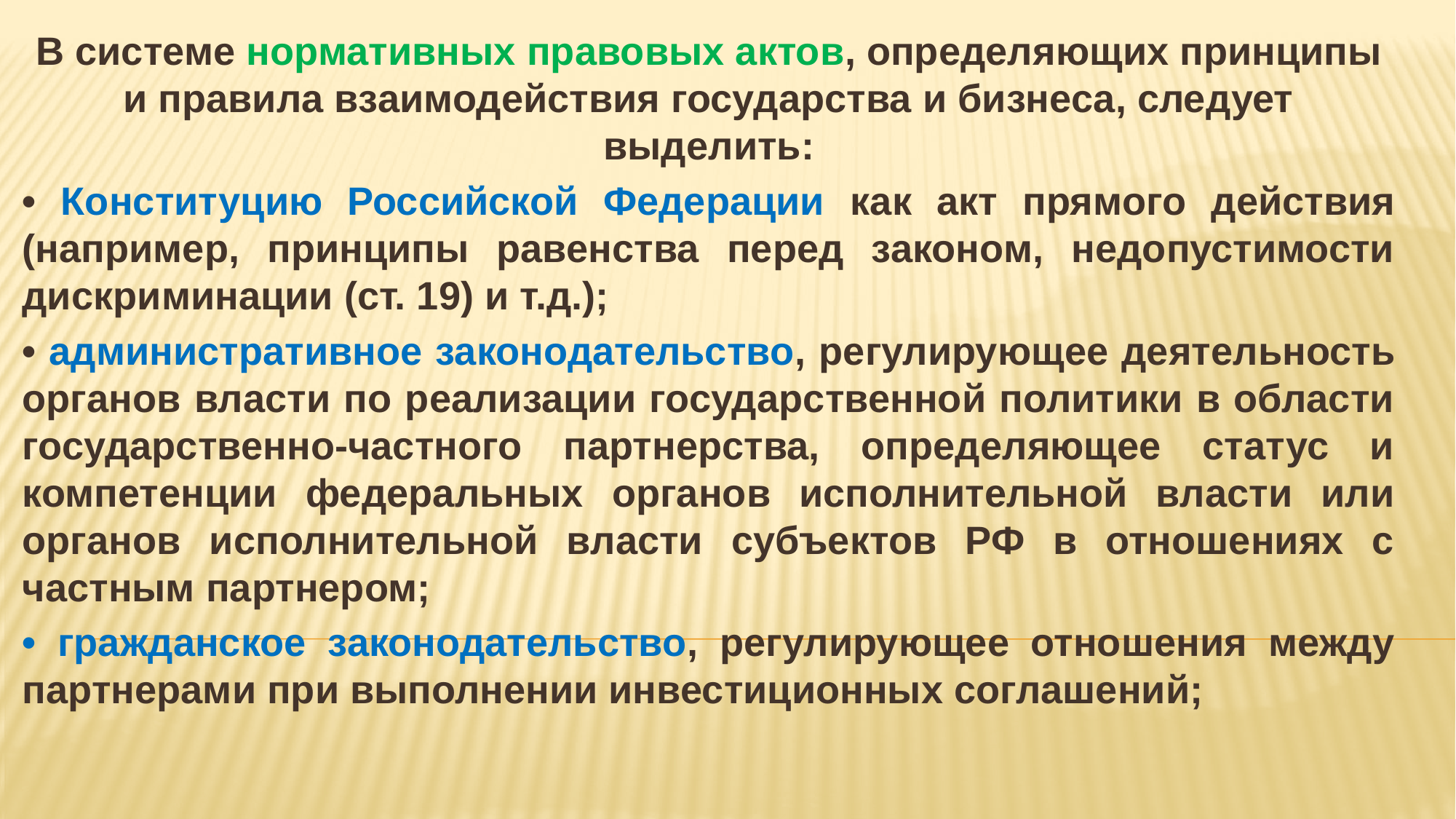

В системе нормативных правовых актов, определяющих принципы и правила взаимодействия государства и бизнеса, следует выделить:
• Конституцию Российской Федерации как акт прямого действия (например, принципы равенства перед законом, недопустимости дискриминации (ст. 19) и т.д.);
• административное законодательство, регулирующее деятельность органов власти по реализации государственной политики в области государственно-частного партнерства, определяющее статус и компетенции федеральных органов исполнительной власти или органов исполнительной власти субъектов РФ в отношениях с частным партнером;
• гражданское законодательство, регулирующее отношения между партнерами при выполнении инвестиционных соглашений;